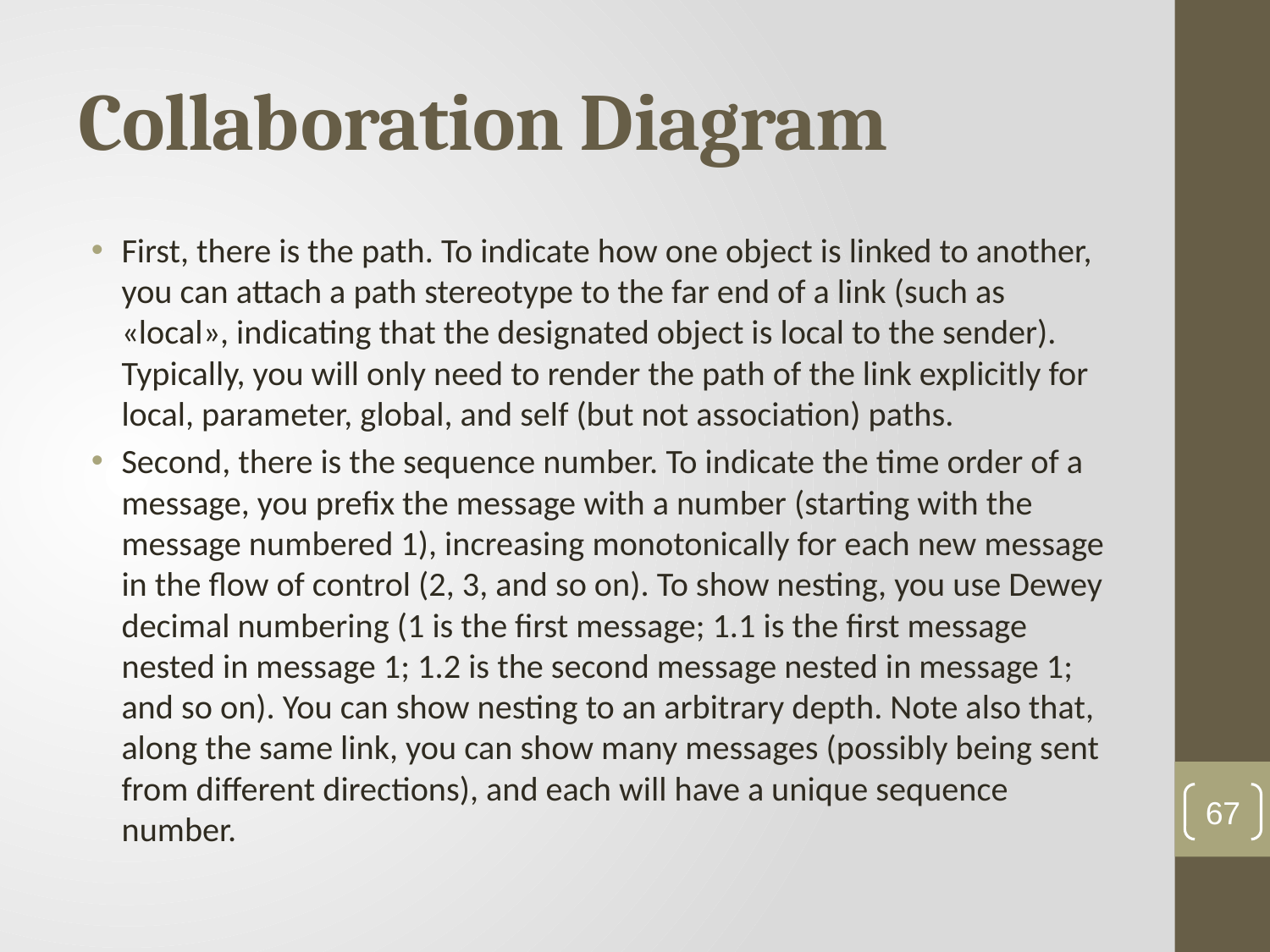

# Collaboration Diagram
First, there is the path. To indicate how one object is linked to another, you can attach a path stereotype to the far end of a link (such as «local», indicating that the designated object is local to the sender). Typically, you will only need to render the path of the link explicitly for local, parameter, global, and self (but not association) paths.
Second, there is the sequence number. To indicate the time order of a message, you prefix the message with a number (starting with the message numbered 1), increasing monotonically for each new message in the flow of control (2, 3, and so on). To show nesting, you use Dewey decimal numbering (1 is the first message; 1.1 is the first message nested in message 1; 1.2 is the second message nested in message 1; and so on). You can show nesting to an arbitrary depth. Note also that, along the same link, you can show many messages (possibly being sent from different directions), and each will have a unique sequence number.

67